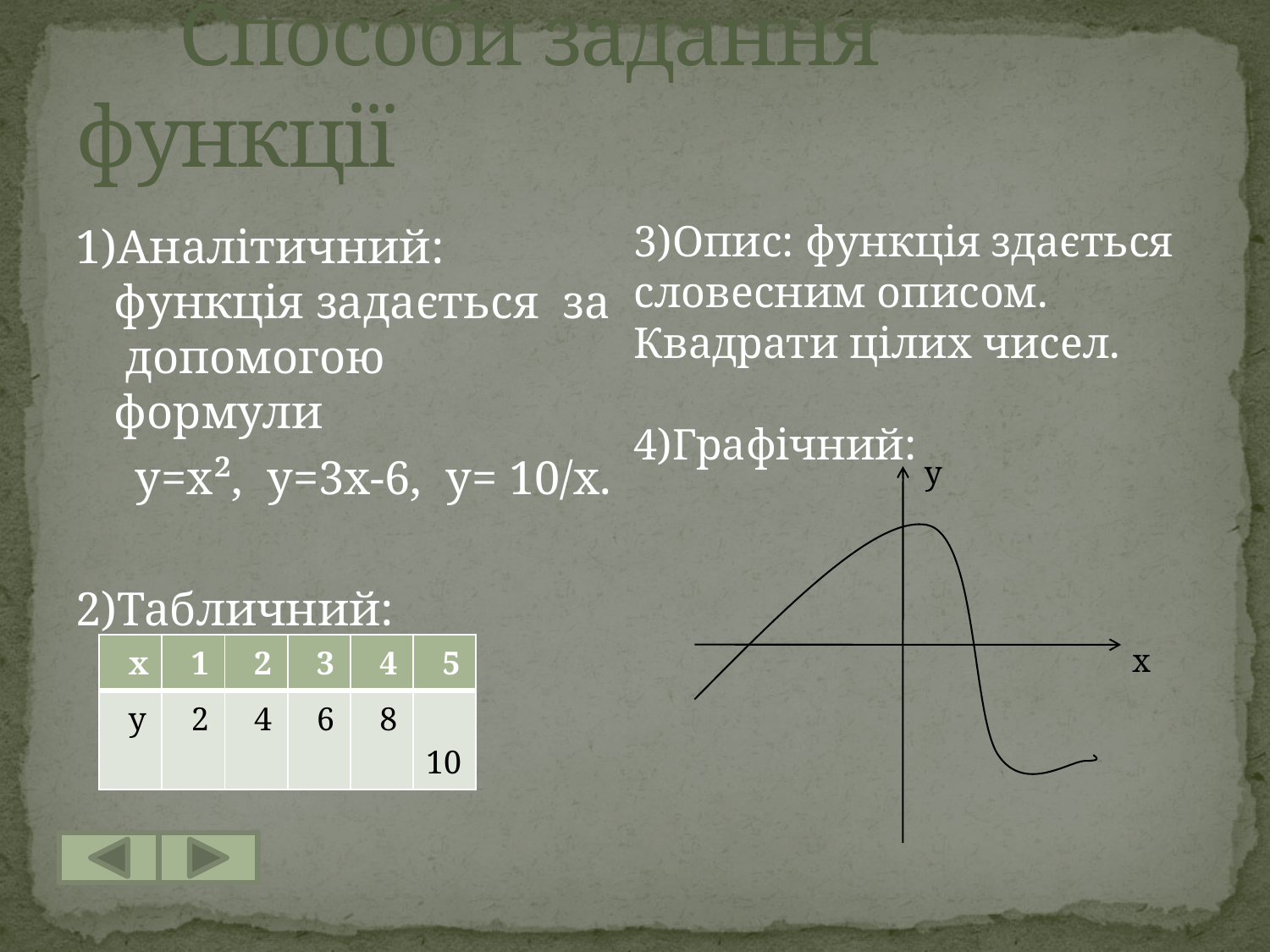

# Способи задання функції
3)Опис: функція здається
словесним описом.
Квадрати цілих чисел.

4)Графічний:

1)Аналітичний: функція задається  за  допомогою  формули
     y=x²,  y=3x-6,  y= 10/х.

2)Табличний:

у

| х | 1 | 2 | 3 | 4 | 5 |
| --- | --- | --- | --- | --- | --- |
| у | 2 | 4 | 6 | 8 | 10 |
х